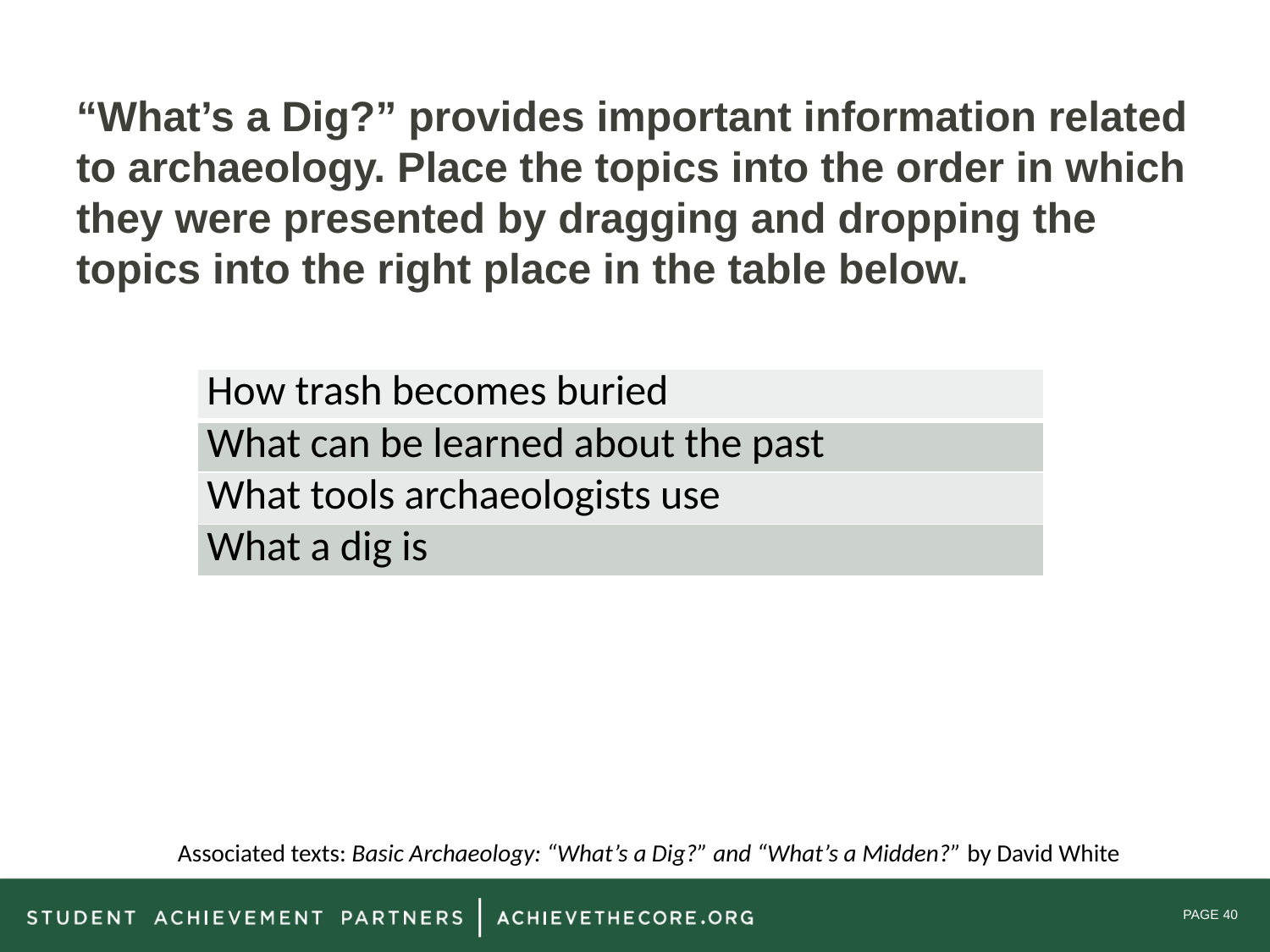

“What’s a Dig?” provides important information related to archaeology. Place the topics into the order in which they were presented by dragging and dropping the topics into the right place in the table below.

| How trash becomes buried |
| --- |
| What can be learned about the past |
| What tools archaeologists use |
| What a dig is |
Associated texts: Basic Archaeology: “What’s a Dig?” and “What’s a Midden?” by David White